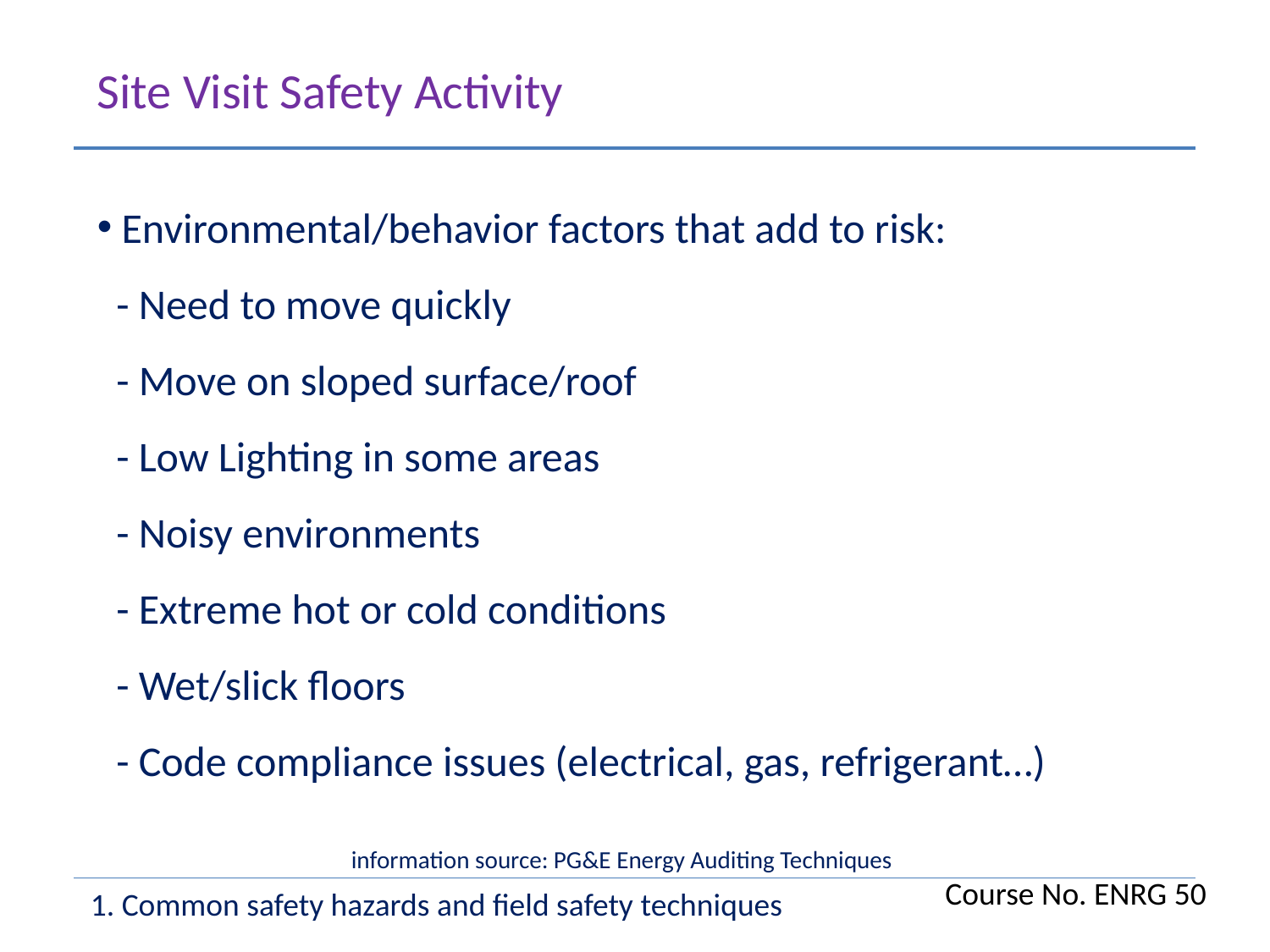

Site Visit Safety Activity
 Environmental/behavior factors that add to risk:
  - Need to move quickly
  - Move on sloped surface/roof
  - Low Lighting in some areas
  - Noisy environments
  - Extreme hot or cold conditions
  - Wet/slick floors
  - Code compliance issues (electrical, gas, refrigerant…)

		information source: PG&E Energy Auditing Techniques
Course No. ENRG 50
1. Common safety hazards and field safety techniques